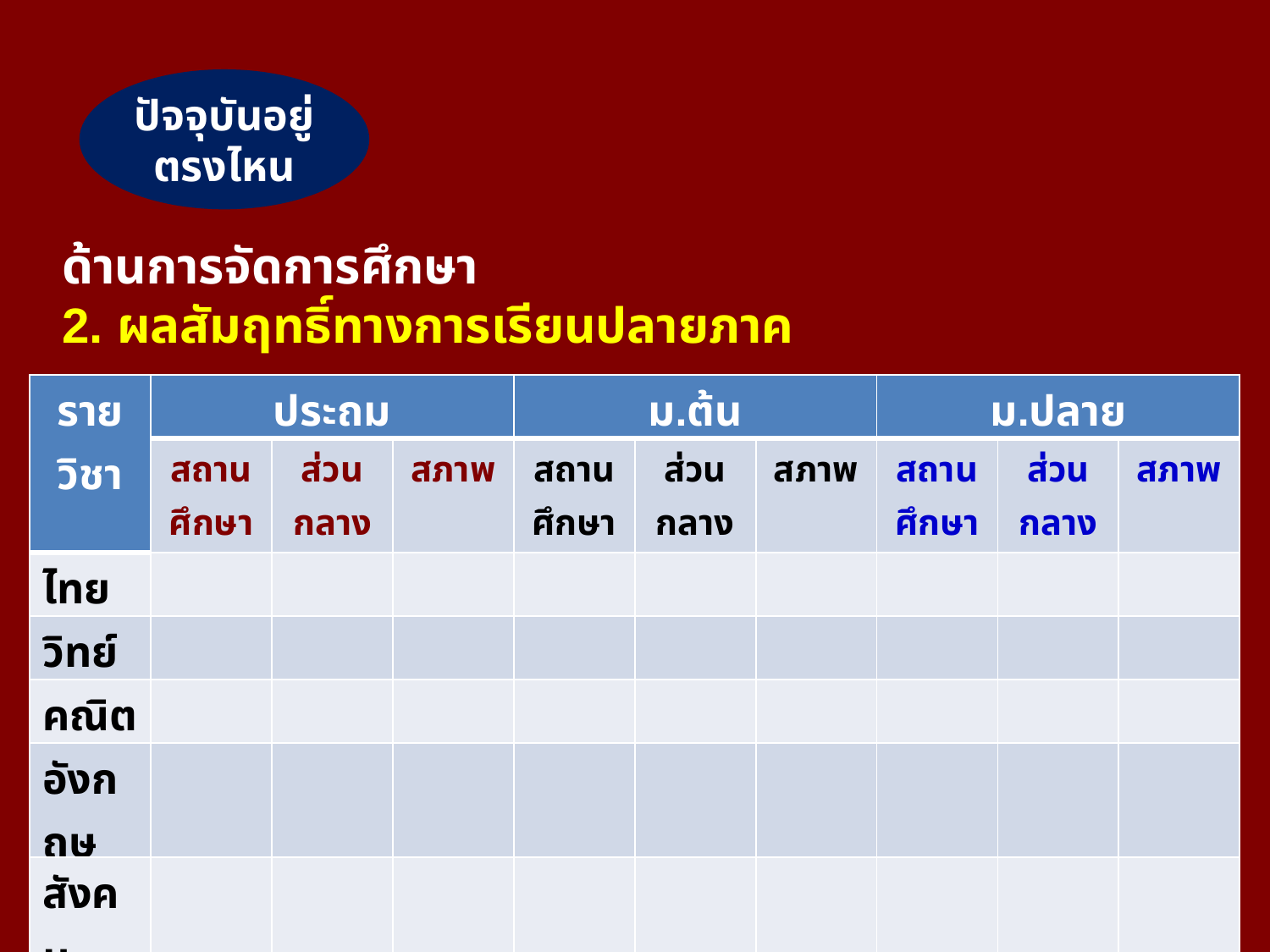

ปัจจุบันอยู่ตรงไหน
ด้านการจัดการศึกษา
2. ผลสัมฤทธิ์ทางการเรียนปลายภาค
| ราย วิชา | ประถม |  |  | ม.ต้น |  |  | ม.ปลาย |  |  |
| --- | --- | --- | --- | --- | --- | --- | --- | --- | --- |
|  | สถาน ศึกษา | ส่วน กลาง | สภาพ | สถาน ศึกษา | ส่วน กลาง | สภาพ | สถาน ศึกษา | ส่วน กลาง | สภาพ |
| ไทย |  |  |  |  |  |  |  |  |  |
| วิทย์ |  |  |  |  |  |  |  |  |  |
| คณิต |  |  |  |  |  |  |  |  |  |
| อังกฤษ |  |  |  |  |  |  |  |  |  |
| สังคม |  |  |  |  |  |  |  |  |  |